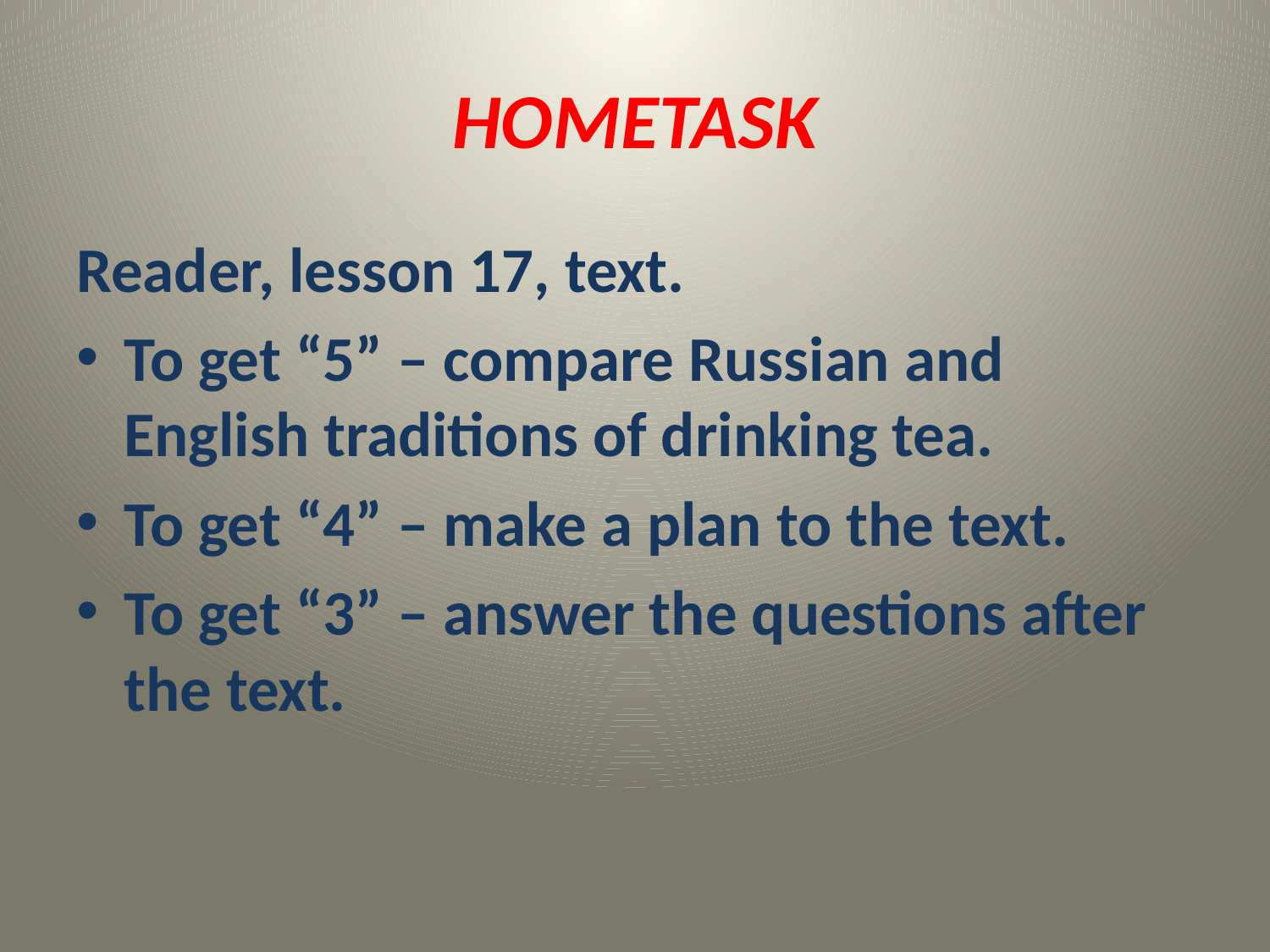

# HOMETASK
Reader, lesson 17, text.
To get “5” – compare Russian and English traditions of drinking tea.
To get “4” – make a plan to the text.
To get “3” – answer the questions after the text.